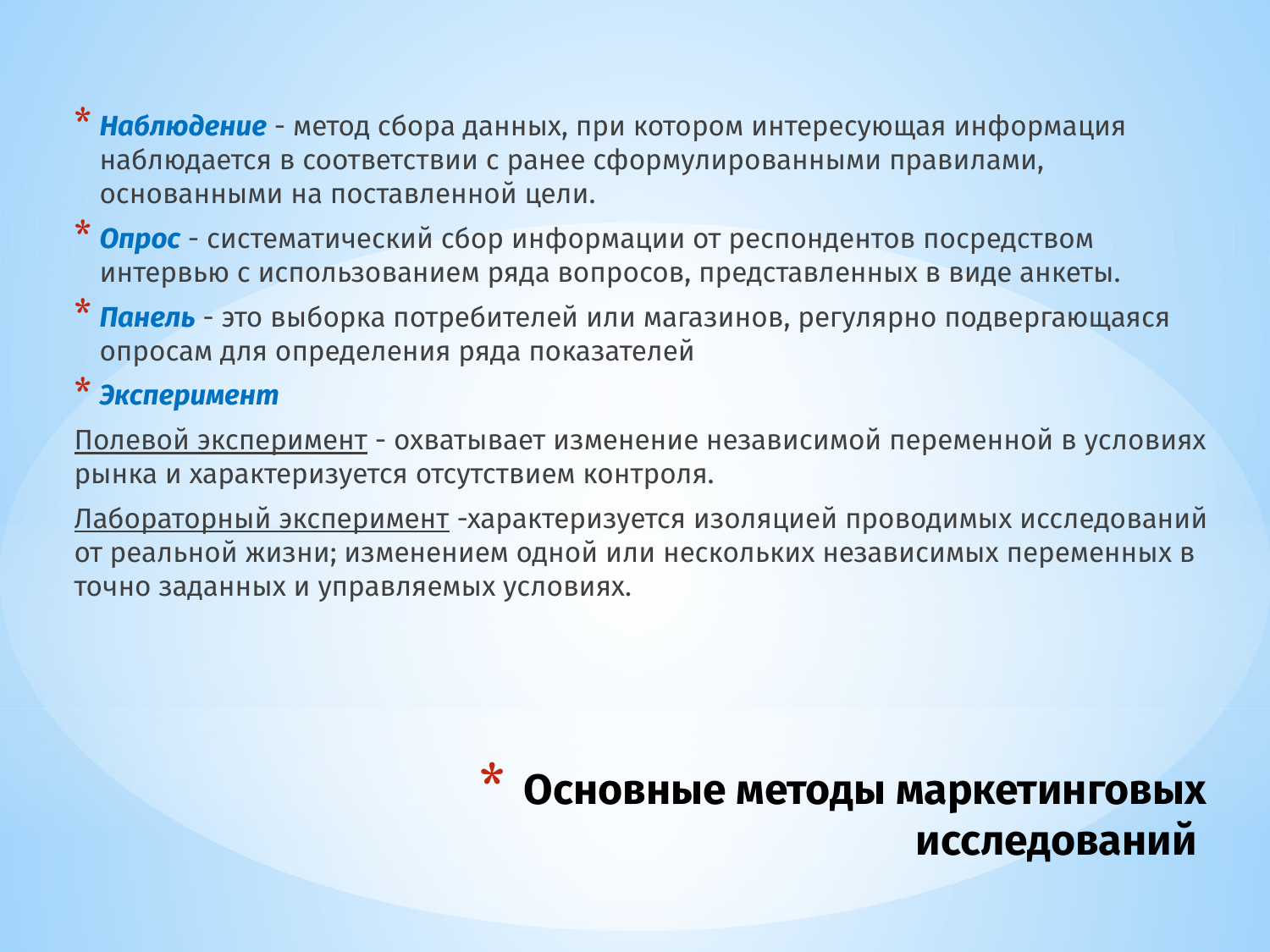

Наблюдение - метод сбора данных, при котором интересующая информация наблюдается в соответствии с ранее сформулированными правилами, основанными на поставленной цели.
Опрос - систематический сбор информации от респондентов посредством интервью с использованием ряда вопросов, представленных в виде анкеты.
Панель - это выборка потребителей или магазинов, регулярно подвергающаяся опросам для определения ряда показателей
Эксперимент
Полевой эксперимент - охватывает изменение независимой переменной в условиях рынка и характеризуется отсутствием контроля.
Лабораторный эксперимент -характеризуется изоляцией проводимых исследований от реальной жизни; изменением одной или нескольких независимых переменных в точно заданных и управляемых условиях.

# Основные методы маркетинговых исследований